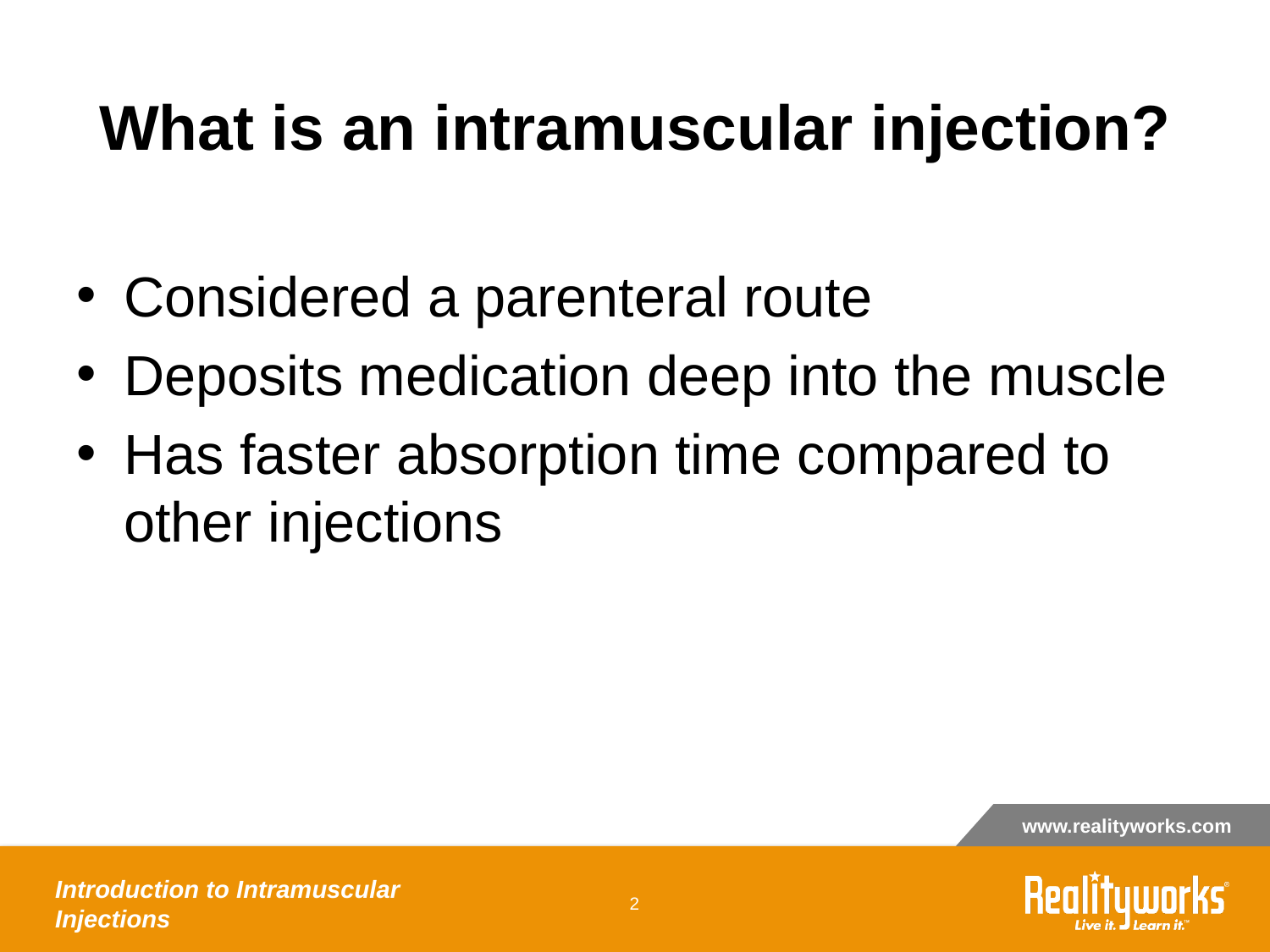

# What is an intramuscular injection?
Considered a parenteral route
Deposits medication deep into the muscle
Has faster absorption time compared to other injections
Introduction to Intramuscular Injections
2